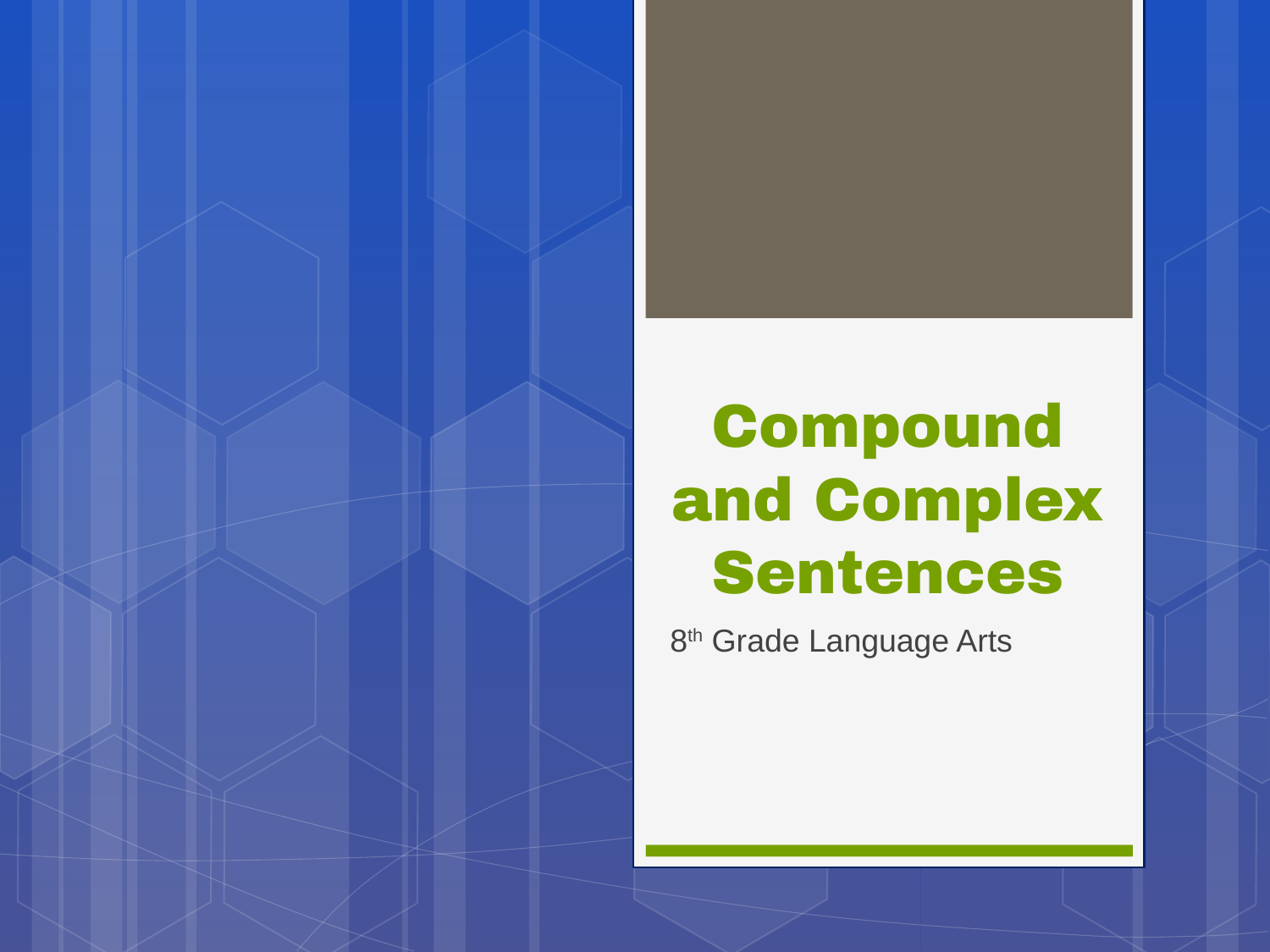

# Compound and Complex Sentences
8th Grade Language Arts